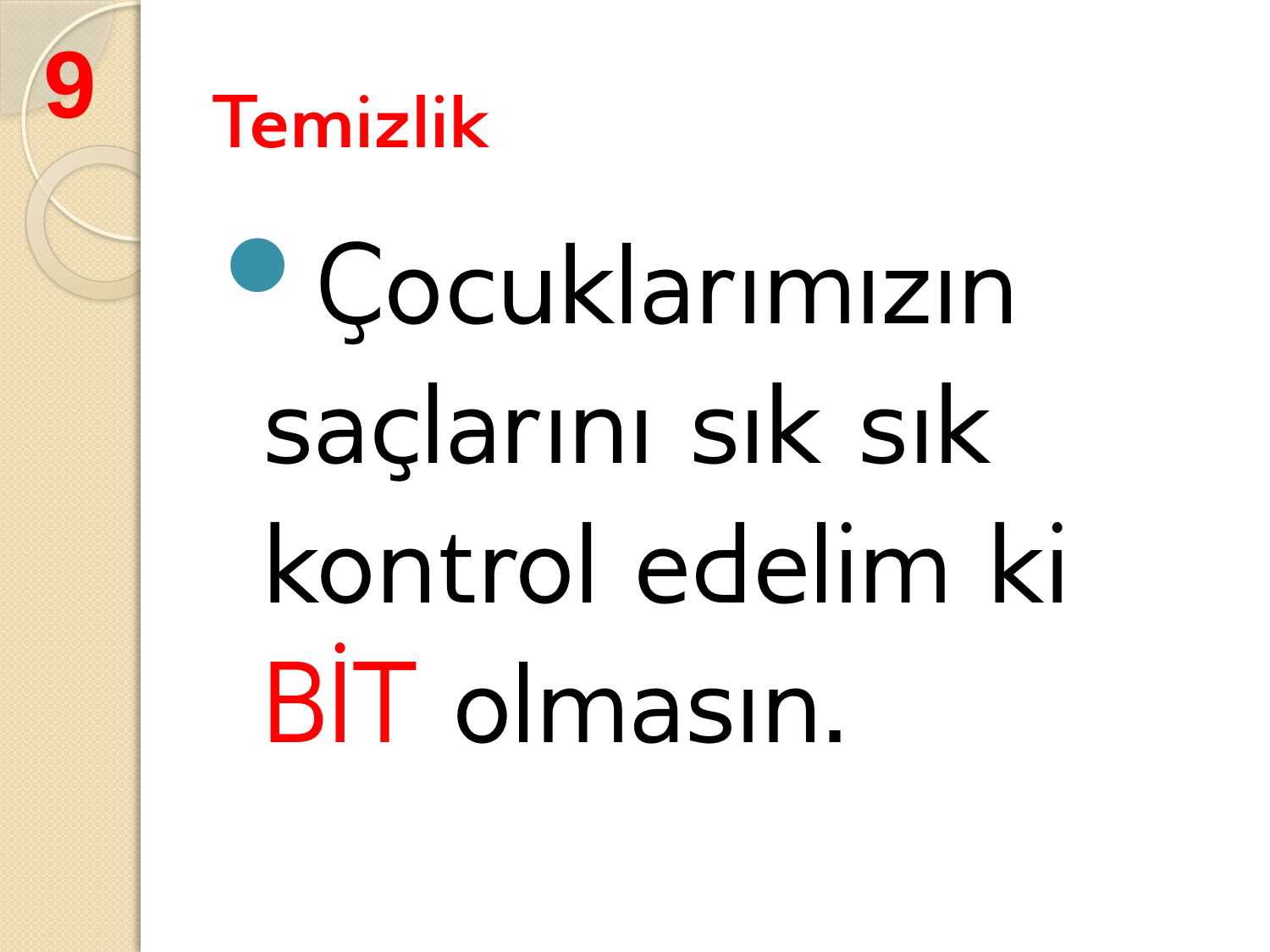

9
# Temizlik
Çocuklarımızın saçlarını sık sık kontrol edelim ki BİT olmasın.